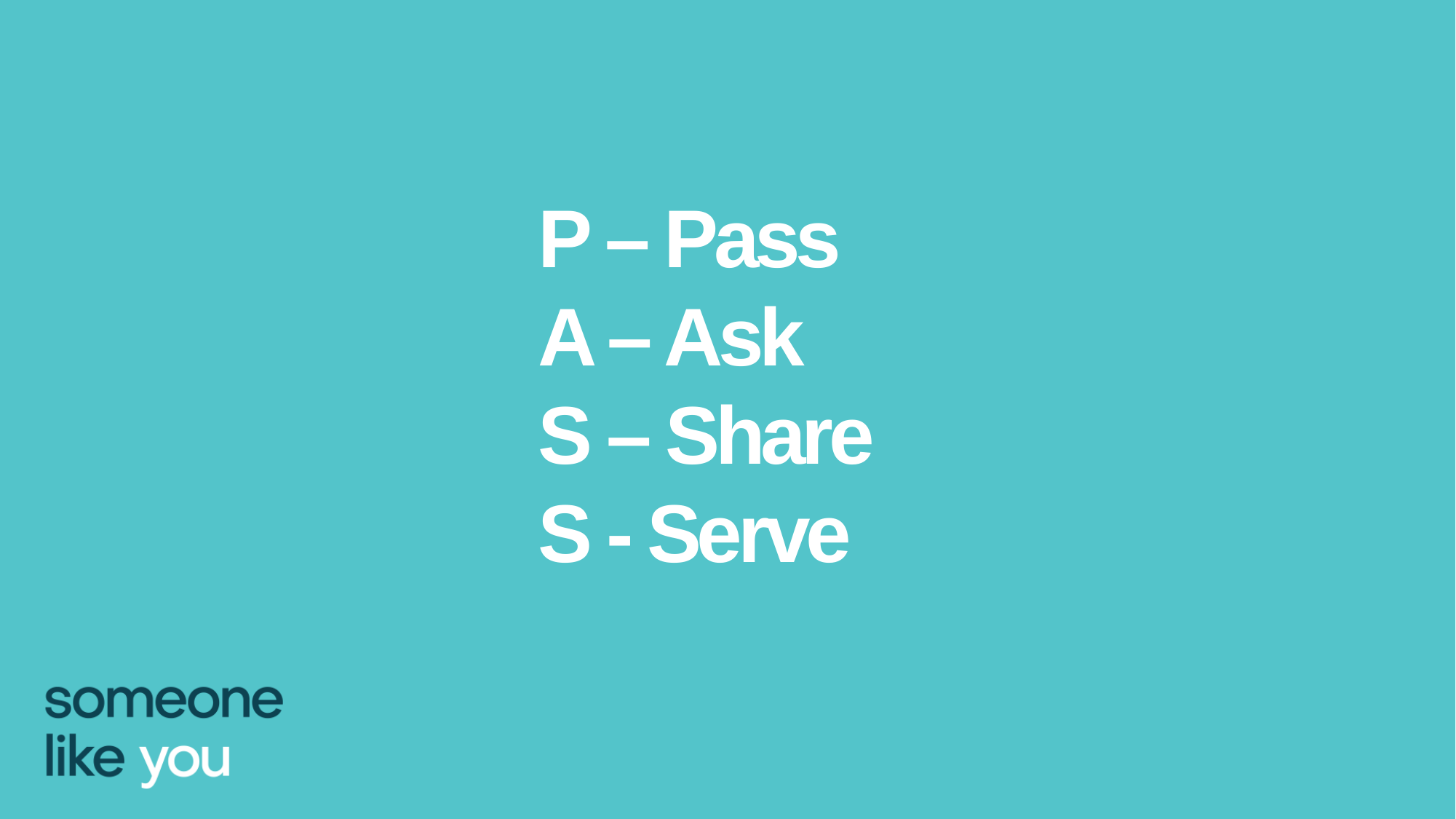

P – Pass
A – Ask
S – Share
S - Serve